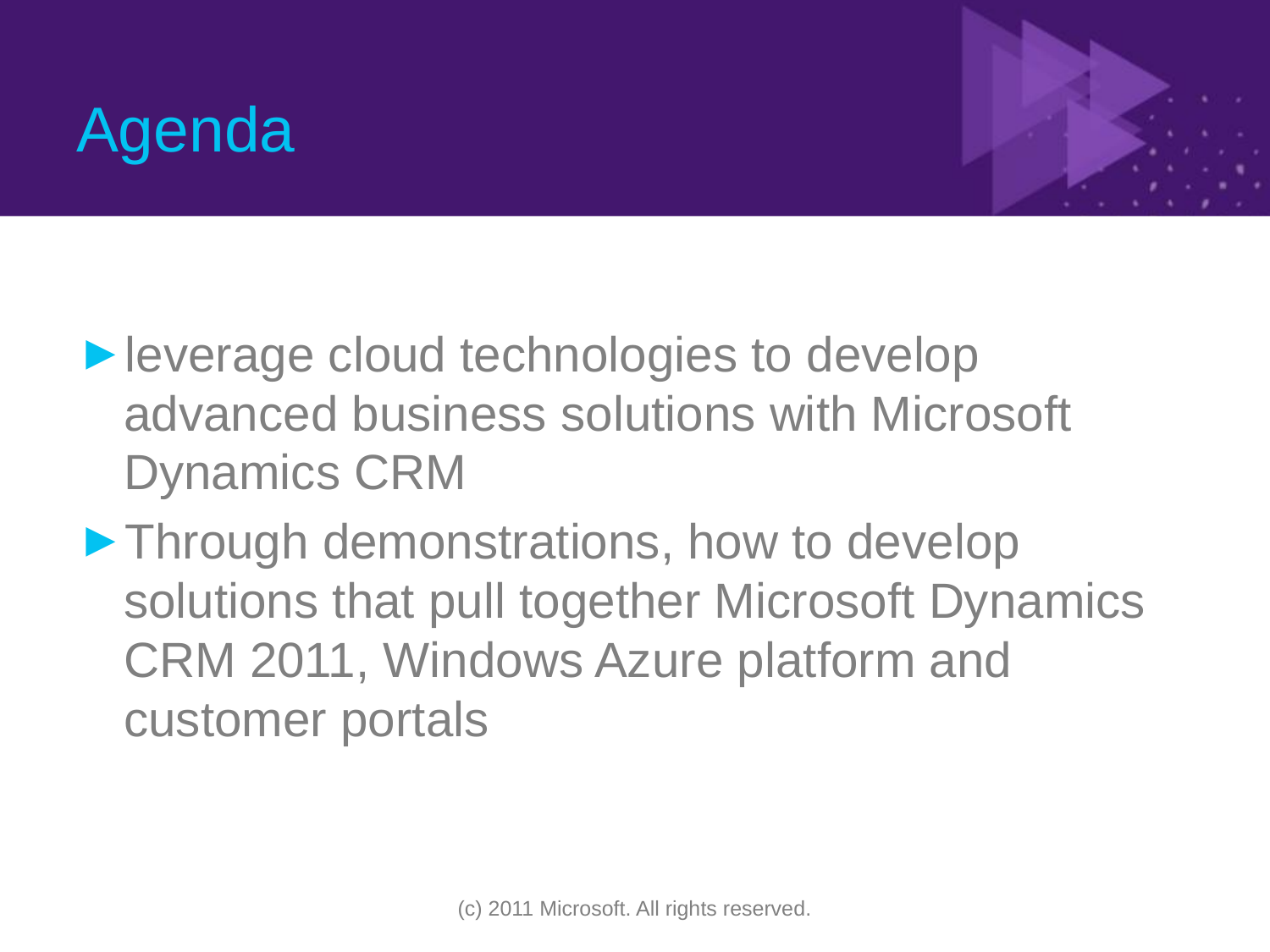

# Agenda
leverage cloud technologies to develop advanced business solutions with Microsoft Dynamics CRM
Through demonstrations, how to develop solutions that pull together Microsoft Dynamics CRM 2011, Windows Azure platform and customer portals
(c) 2011 Microsoft. All rights reserved.